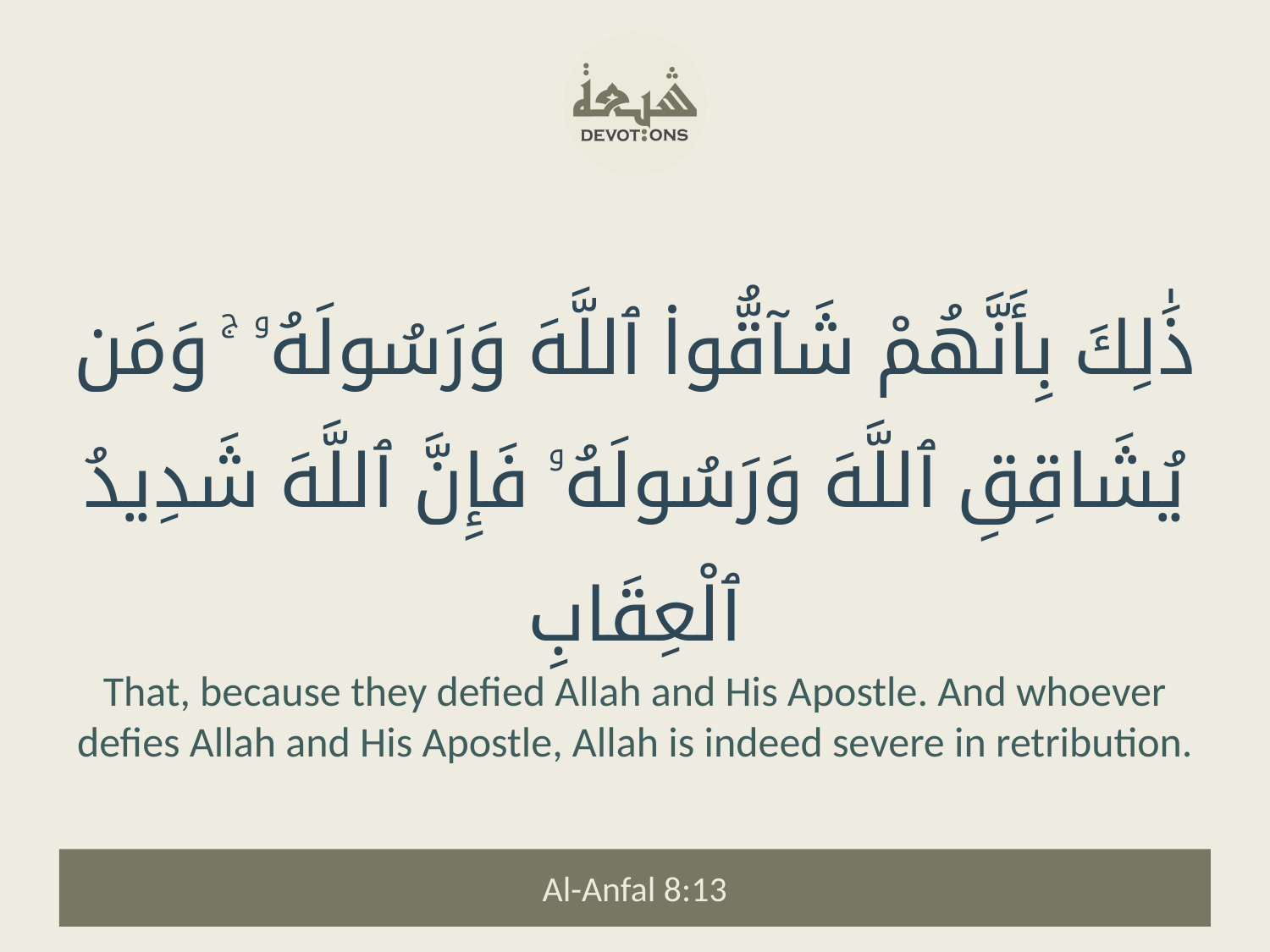

ذَٰلِكَ بِأَنَّهُمْ شَآقُّوا۟ ٱللَّهَ وَرَسُولَهُۥ ۚ وَمَن يُشَاقِقِ ٱللَّهَ وَرَسُولَهُۥ فَإِنَّ ٱللَّهَ شَدِيدُ ٱلْعِقَابِ
That, because they defied Allah and His Apostle. And whoever defies Allah and His Apostle, Allah is indeed severe in retribution.
Al-Anfal 8:13